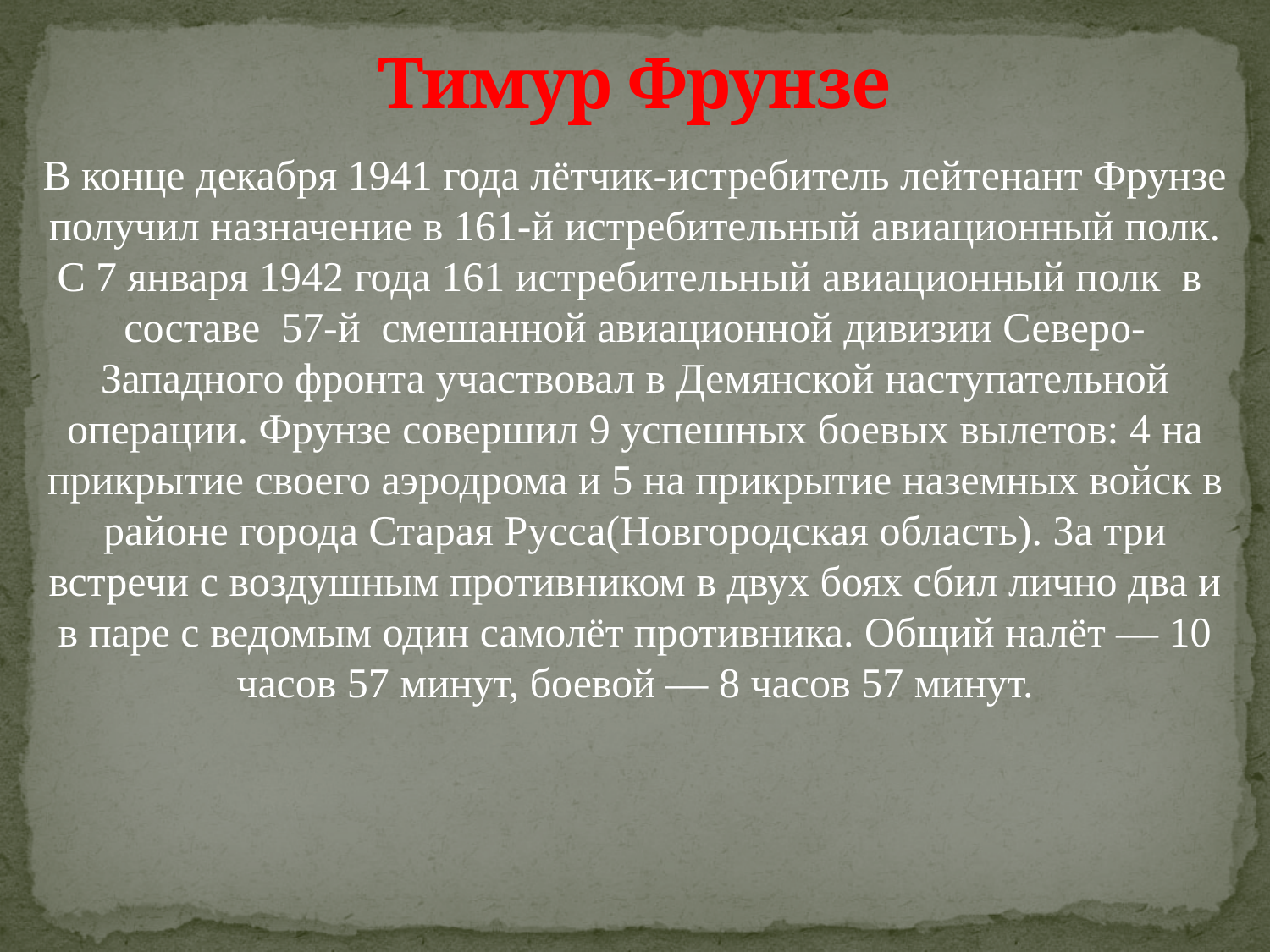

# Тимур Фрунзе
В конце декабря 1941 года лётчик-истребитель лейтенант Фрунзе получил назначение в 161-й истребительный авиационный полк. С 7 января 1942 года 161 истребительный авиационный полк  в  составе  57-й  смешанной авиационной дивизии Северо-Западного фронта участвовал в Демянской наступательной операции. Фрунзе совершил 9 успешных боевых вылетов: 4 на прикрытие своего аэродрома и 5 на прикрытие наземных войск в районе города Старая Русса(Новгородская область). За три встречи с воздушным противником в двух боях сбил лично два и в паре с ведомым один самолёт противника. Общий налёт — 10 часов 57 минут, боевой — 8 часов 57 минут.